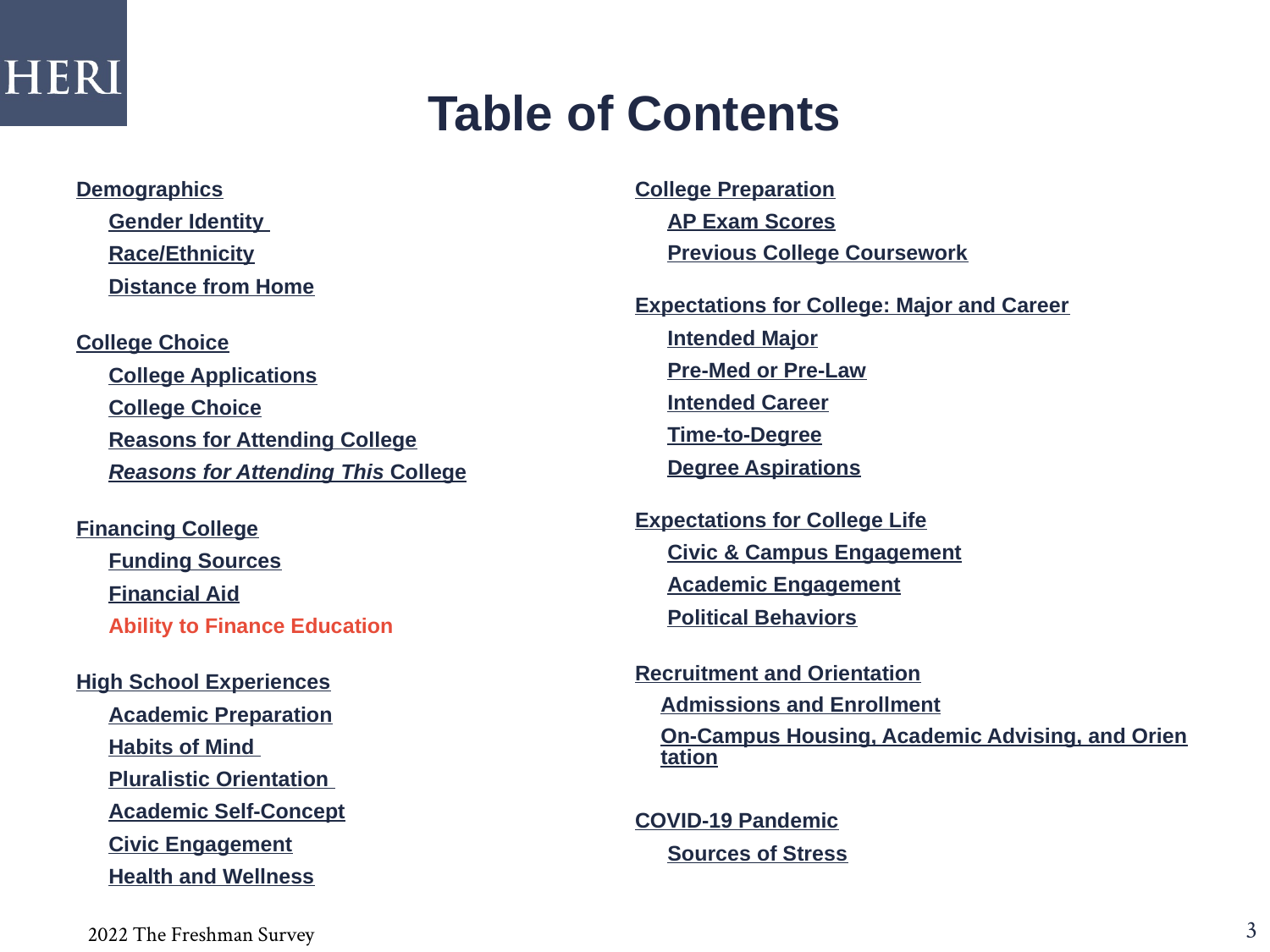

# Table of Contents
Demographics
Gender Identity
Race/Ethnicity
Distance from Home

College Choice
College Applications
College Choice
Reasons for Attending College
Reasons for Attending This College

Financing College
Funding Sources
Financial Aid
Ability to Finance Education

High School Experiences
Academic Preparation
Habits of Mind
Pluralistic Orientation
Academic Self-Concept
Civic Engagement
Health and Wellness
College Preparation
AP Exam Scores
Previous College Coursework

Expectations for College: Major and Career
Intended Major
Pre-Med or Pre-Law
Intended Career
Time-to-Degree
Degree Aspirations

Expectations for College Life
Civic & Campus Engagement
Academic Engagement
Political Behaviors

Recruitment and Orientation
Admissions and Enrollment
On-Campus Housing, Academic Advising, and Orientation

COVID-19 Pandemic
Sources of Stress
2022 The Freshman Survey
3